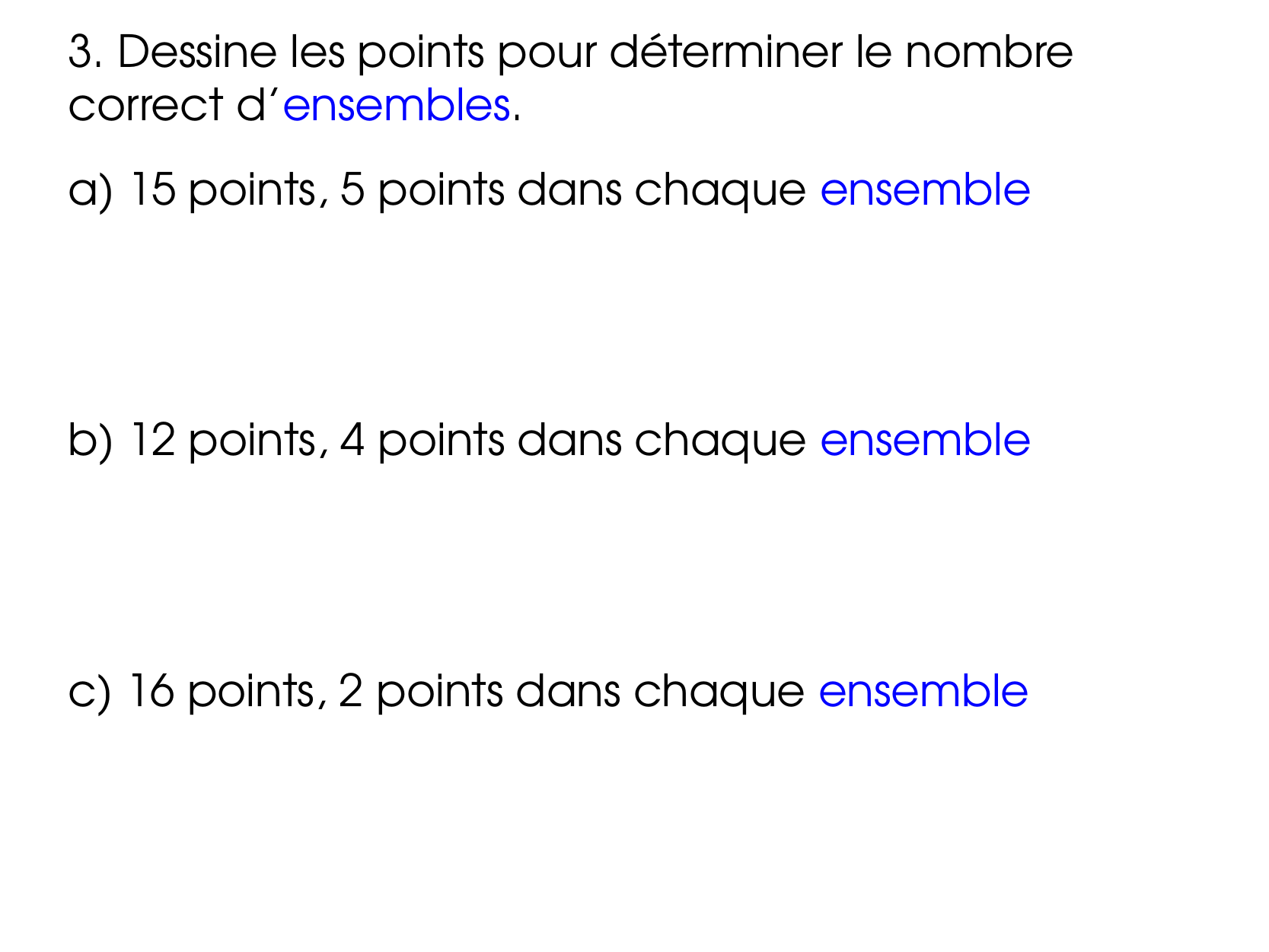

3. Dessine les points pour déterminer le nombre correct d’ensembles.
a) 15 points, 5 points dans chaque ensemble
b) 12 points, 4 points dans chaque ensemble
c) 16 points, 2 points dans chaque ensemble